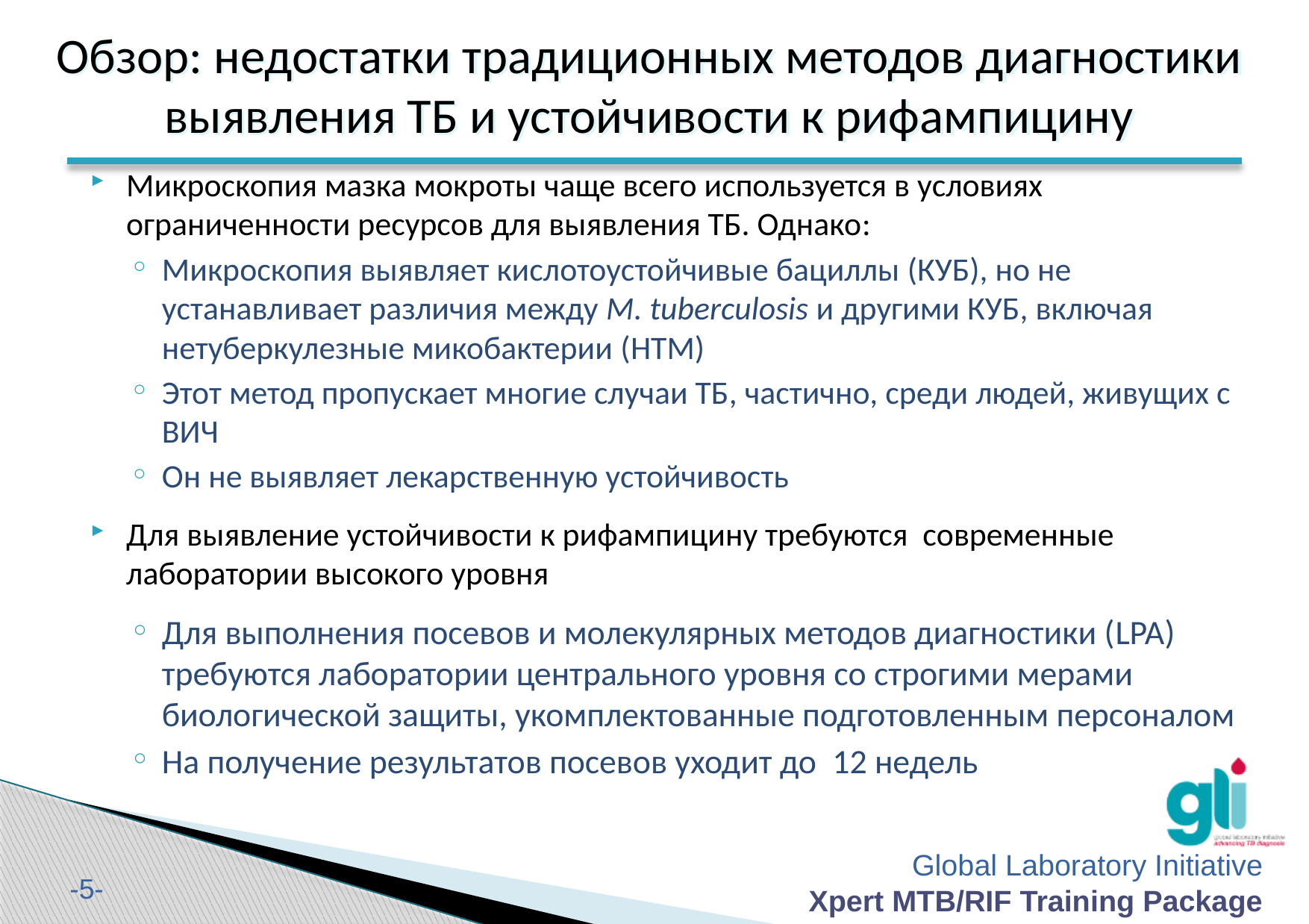

Обзор: недостатки традиционных методов диагностики выявления ТБ и устойчивости к рифампицину
#
Микроскопия мазка мокроты чаще всего используется в условиях ограниченности ресурсов для выявления ТБ. Однако:
Микроскопия выявляет кислотоустойчивые бациллы (КУБ), но не устанавливает различия между M. tuberculosis и другими КУБ, включая нетуберкулезные микобактерии (НТМ)
Этот метод пропускает многие случаи ТБ, частично, среди людей, живущих с ВИЧ
Он не выявляет лекарственную устойчивость
Для выявление устойчивости к рифампицину требуются  современные лаборатории высокого уровня
Для выполнения посевов и молекулярных методов диагностики (LPA) требуются лаборатории центрального уровня со строгими мерами биологической защиты, укомплектованные подготовленным персоналом
На получение результатов посевов уходит до  12 недель